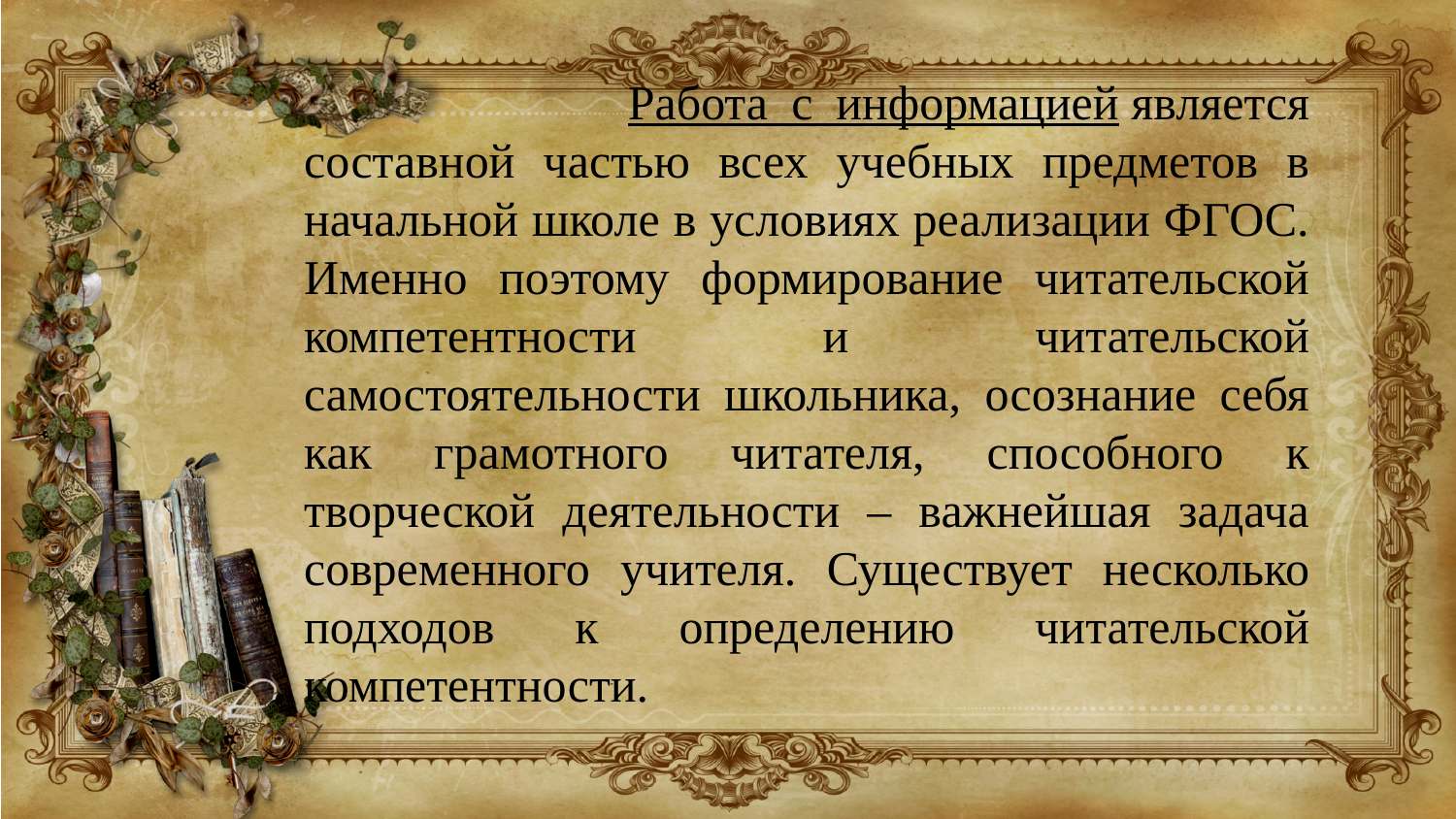

Работа с информацией является составной частью всех учебных предметов в начальной школе в условиях реализации ФГОС. Именно поэтому формирование читательской компетентности и читательской самостоятельности школьника, осознание себя как грамотного читателя, способного к творческой деятельности – важнейшая задача современного учителя. Существует несколько подходов к определению читательской компетентности.